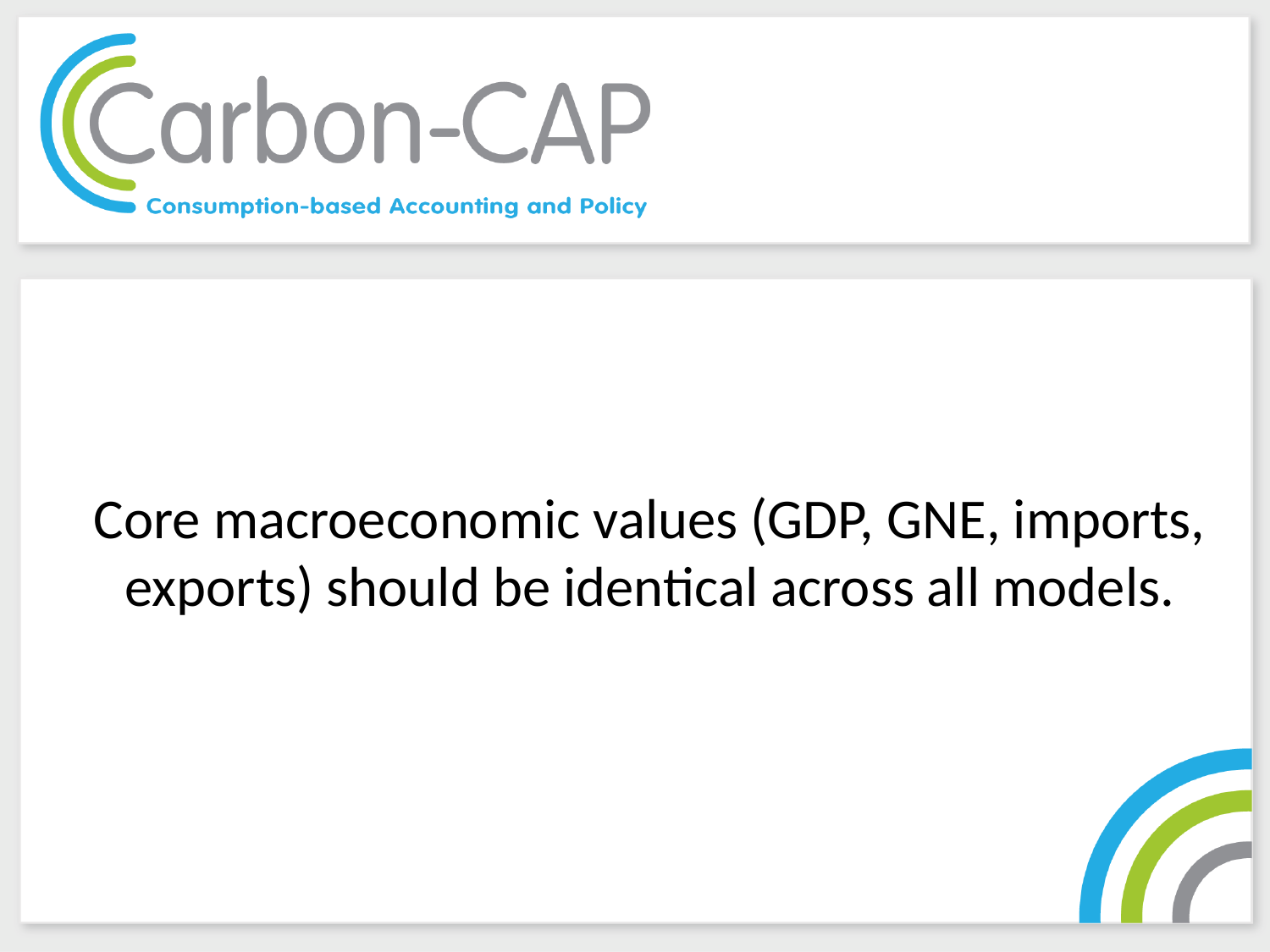

Core macroeconomic values (GDP, GNE, imports, exports) should be identical across all models.